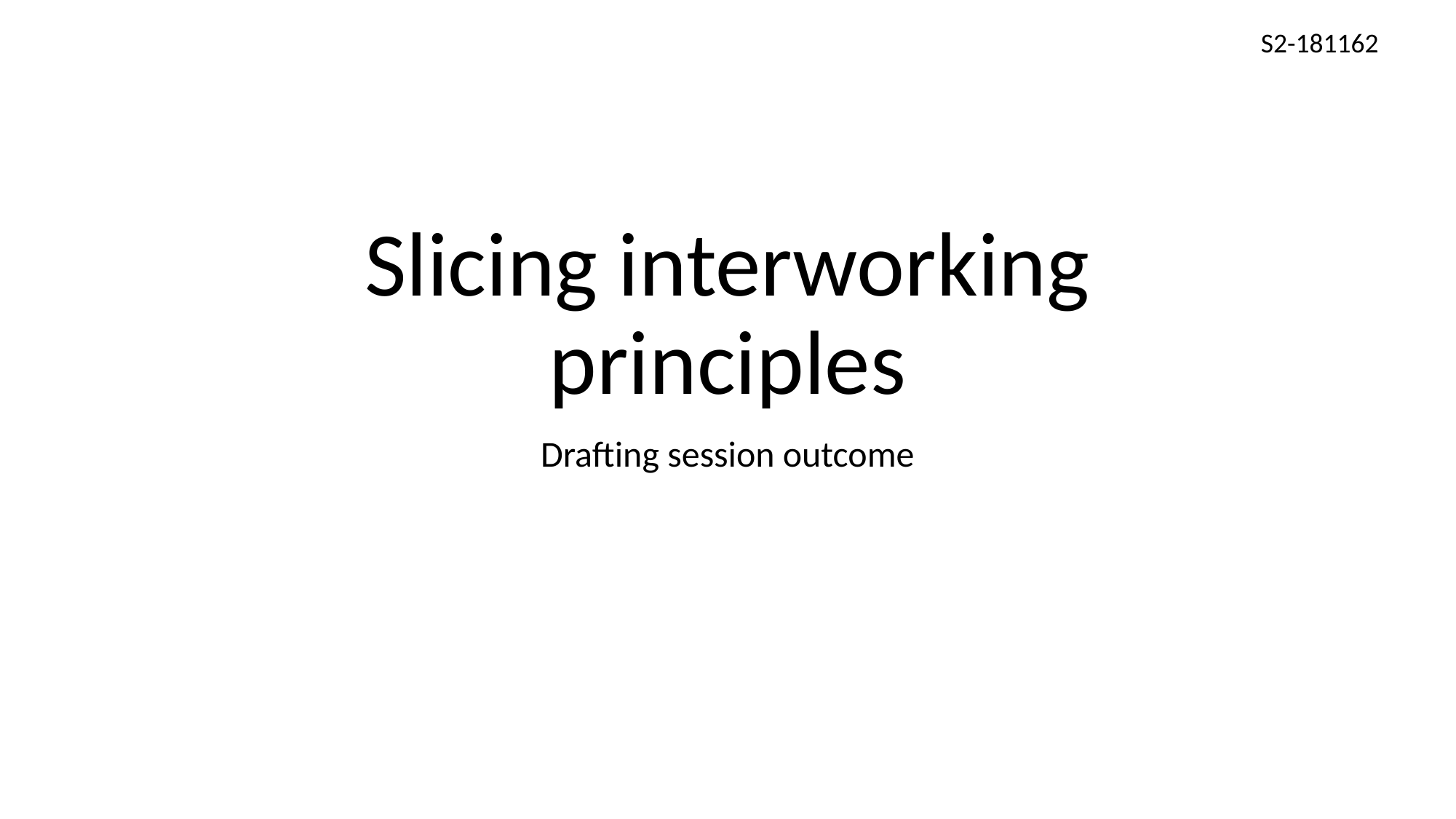

# Slicing interworking principles
Drafting session outcome